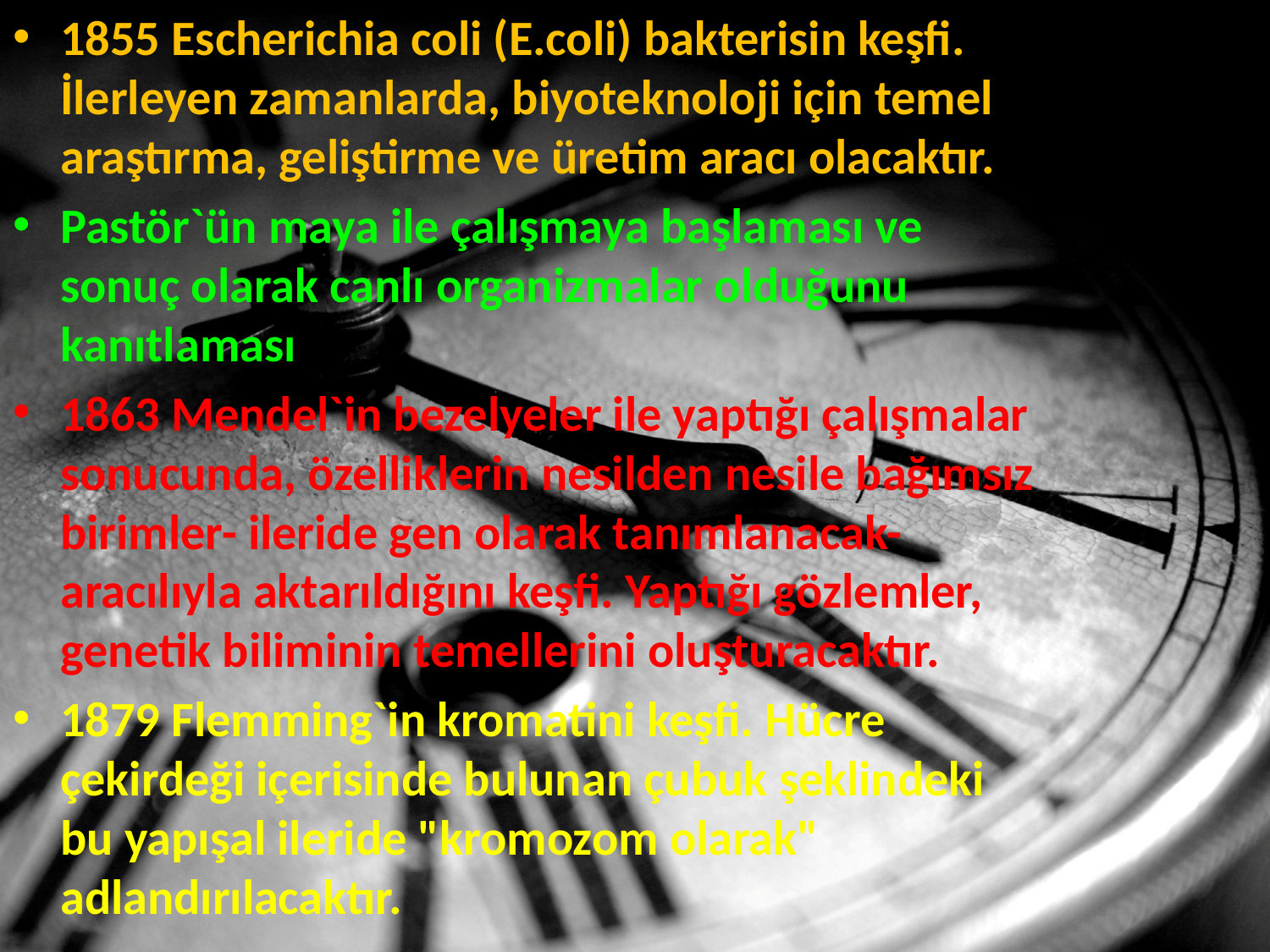

1855 Escherichia coli (E.coli) bakterisin keşfi. İlerleyen zamanlarda, biyoteknoloji için temel araştırma, geliştirme ve üretim aracı olacaktır.
Pastör`ün maya ile çalışmaya başlaması ve sonuç olarak canlı organizmalar olduğunu kanıtlaması
1863 Mendel`in bezelyeler ile yaptığı çalışmalar sonucunda, özelliklerin nesilden nesile bağımsız birimler- ileride gen olarak tanımlanacak- aracılıyla aktarıldığını keşfi. Yaptığı gözlemler, genetik biliminin temellerini oluşturacaktır.
1879 Flemming`in kromatini keşfi. Hücre çekirdeği içerisinde bulunan çubuk şeklindeki bu yapışal ileride "kromozom olarak" adlandırılacaktır.